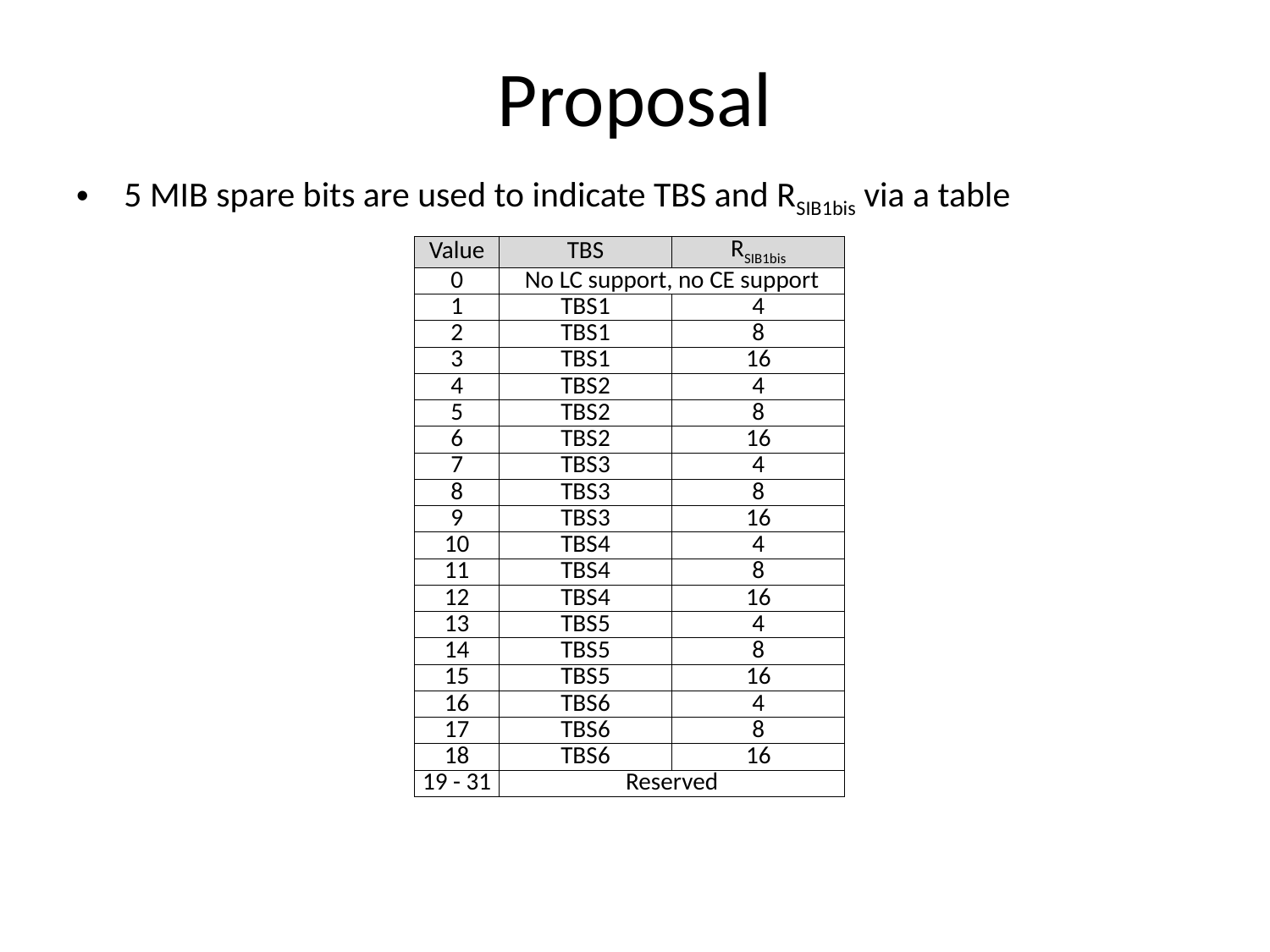

# Proposal
5 MIB spare bits are used to indicate TBS and RSIB1bis via a table
| Value | TBS | RSIB1bis |
| --- | --- | --- |
| 0 | No LC support, no CE support |  |
| 1 | TBS1 | 4 |
| 2 | TBS1 | 8 |
| 3 | TBS1 | 16 |
| 4 | TBS2 | 4 |
| 5 | TBS2 | 8 |
| 6 | TBS2 | 16 |
| 7 | TBS3 | 4 |
| 8 | TBS3 | 8 |
| 9 | TBS3 | 16 |
| 10 | TBS4 | 4 |
| 11 | TBS4 | 8 |
| 12 | TBS4 | 16 |
| 13 | TBS5 | 4 |
| 14 | TBS5 | 8 |
| 15 | TBS5 | 16 |
| 16 | TBS6 | 4 |
| 17 | TBS6 | 8 |
| 18 | TBS6 | 16 |
| 19 - 31 | Reserved |  |